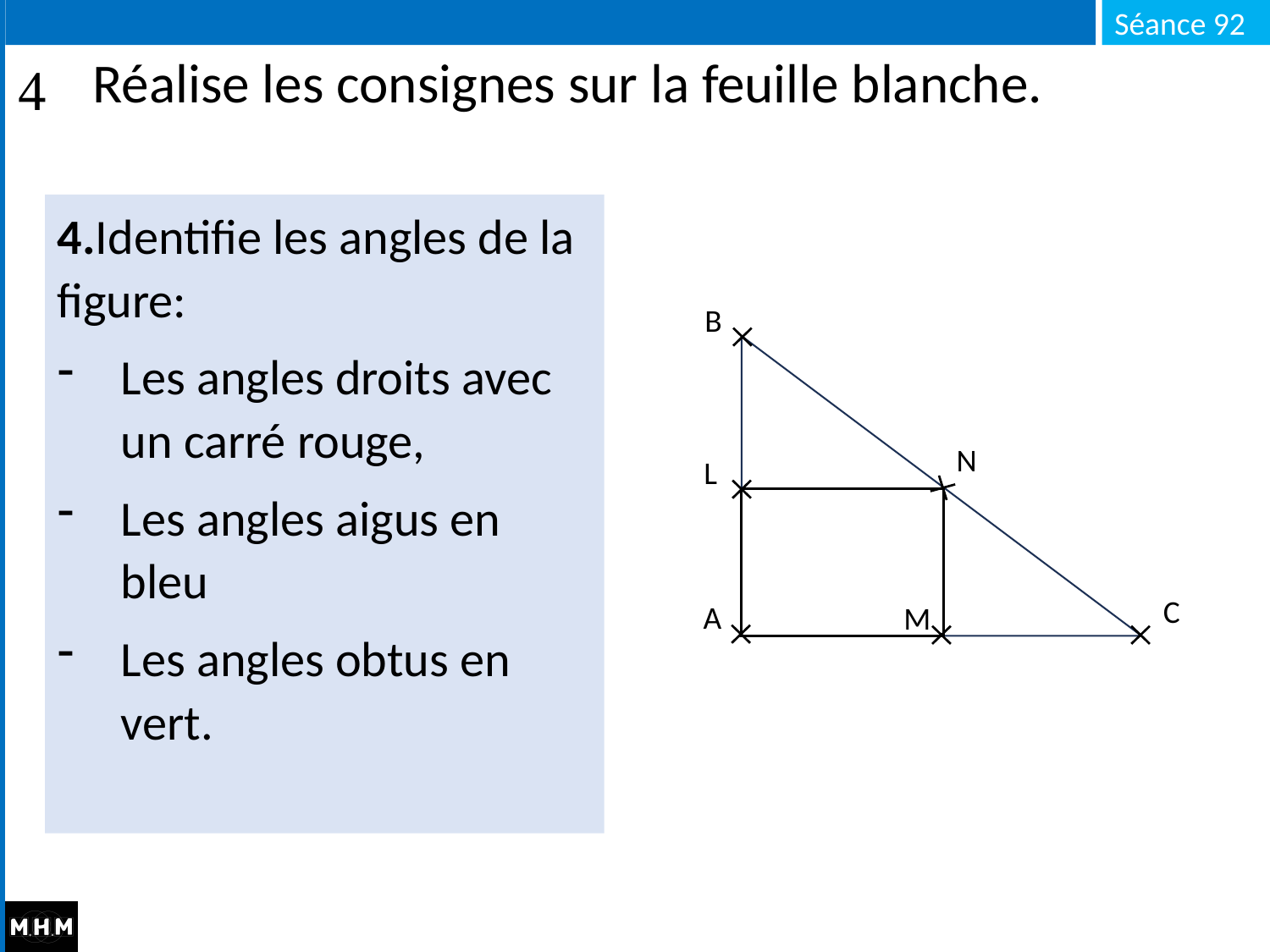

# Réalise les consignes sur la feuille blanche.
4.Identifie les angles de la figure:
Les angles droits avec un carré rouge,
Les angles aigus en bleu
Les angles obtus en vert.

B

N

L

C

A

M